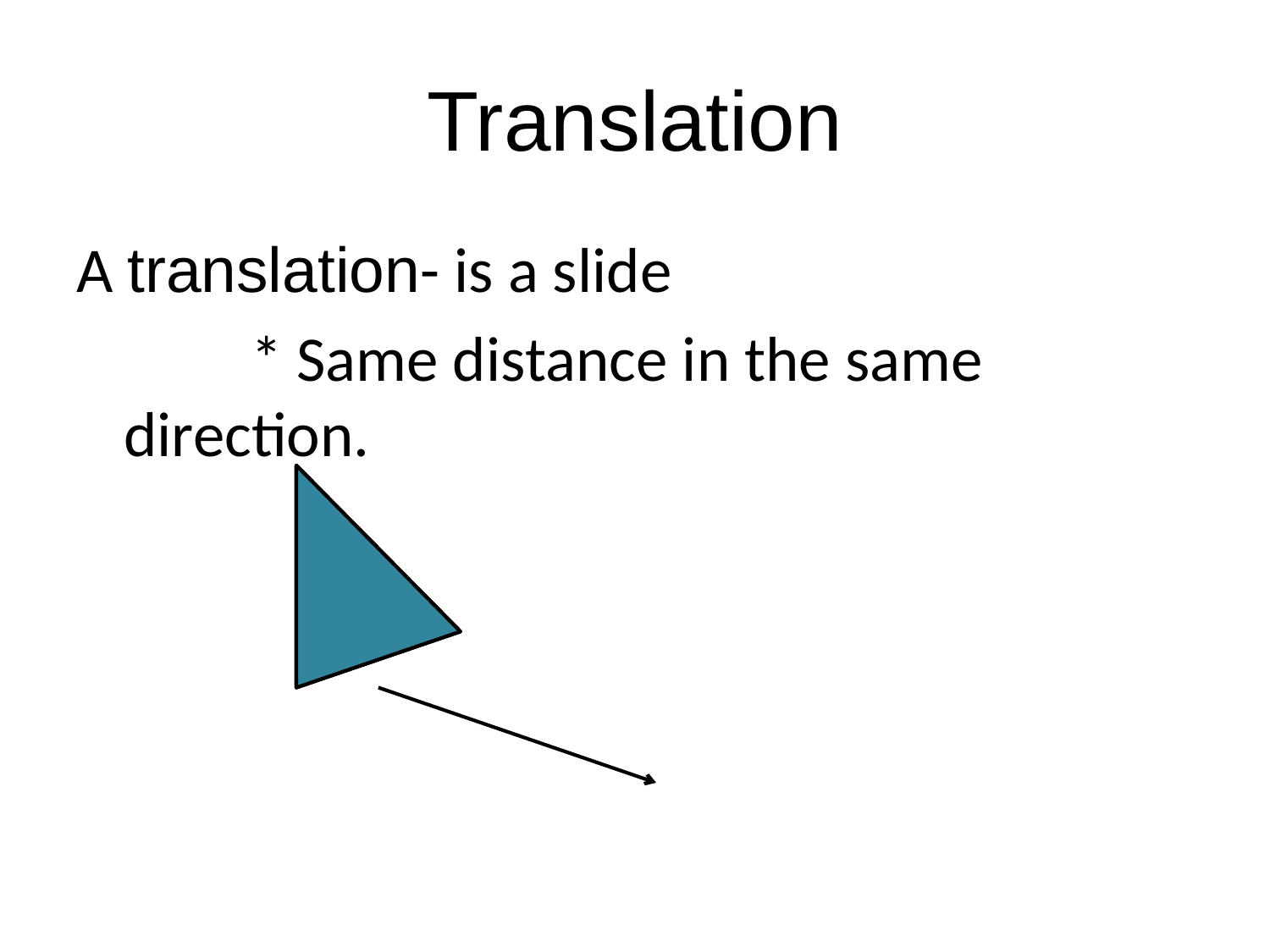

# Translation
A translation- is a slide
		* Same distance in the same direction.